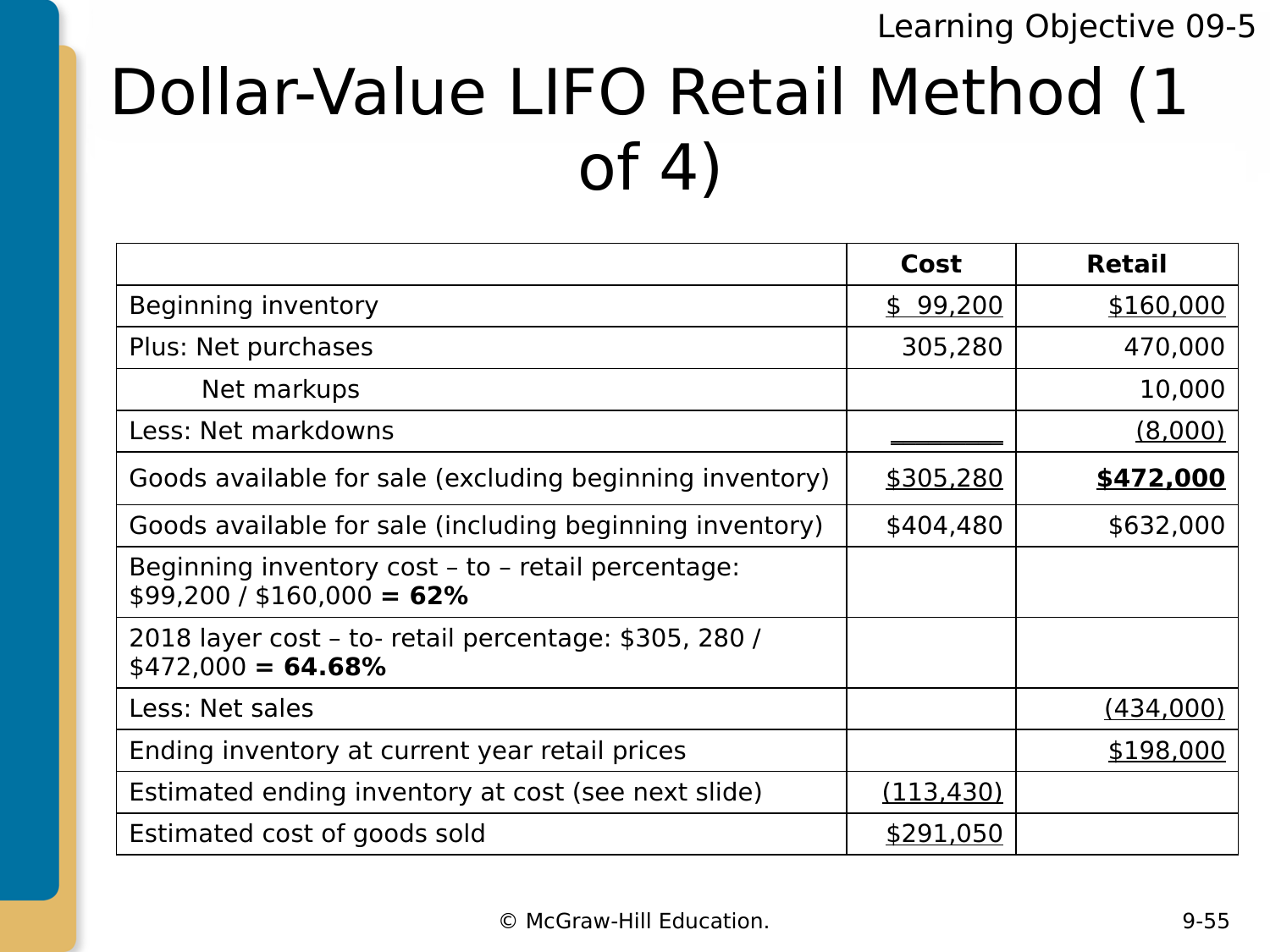

Learning Objective 09-5
# Dollar-Value LIFO Retail Method (1 of 4)
|  | Cost | Retail |
| --- | --- | --- |
| Beginning inventory | $ 99,200 | $160,000 |
| Plus: Net purchases | 305,280 | 470,000 |
| Net markups |  | 10,000 |
| Less: Net markdowns | \_\_\_\_\_\_\_\_\_ | (8,000) |
| Goods available for sale (excluding beginning inventory) | $305,280 | $472,000 |
| Goods available for sale (including beginning inventory) | $404,480 | $632,000 |
| Beginning inventory cost – to – retail percentage: $99,200 / $160,000 = 62% |  |  |
| 2018 layer cost – to- retail percentage: $305, 280 / $472,000 = 64.68% |  |  |
| Less: Net sales |  | (434,000) |
| Ending inventory at current year retail prices |  | $198,000 |
| Estimated ending inventory at cost (see next slide) | (113,430) |  |
| Estimated cost of goods sold | $291,050 |  |